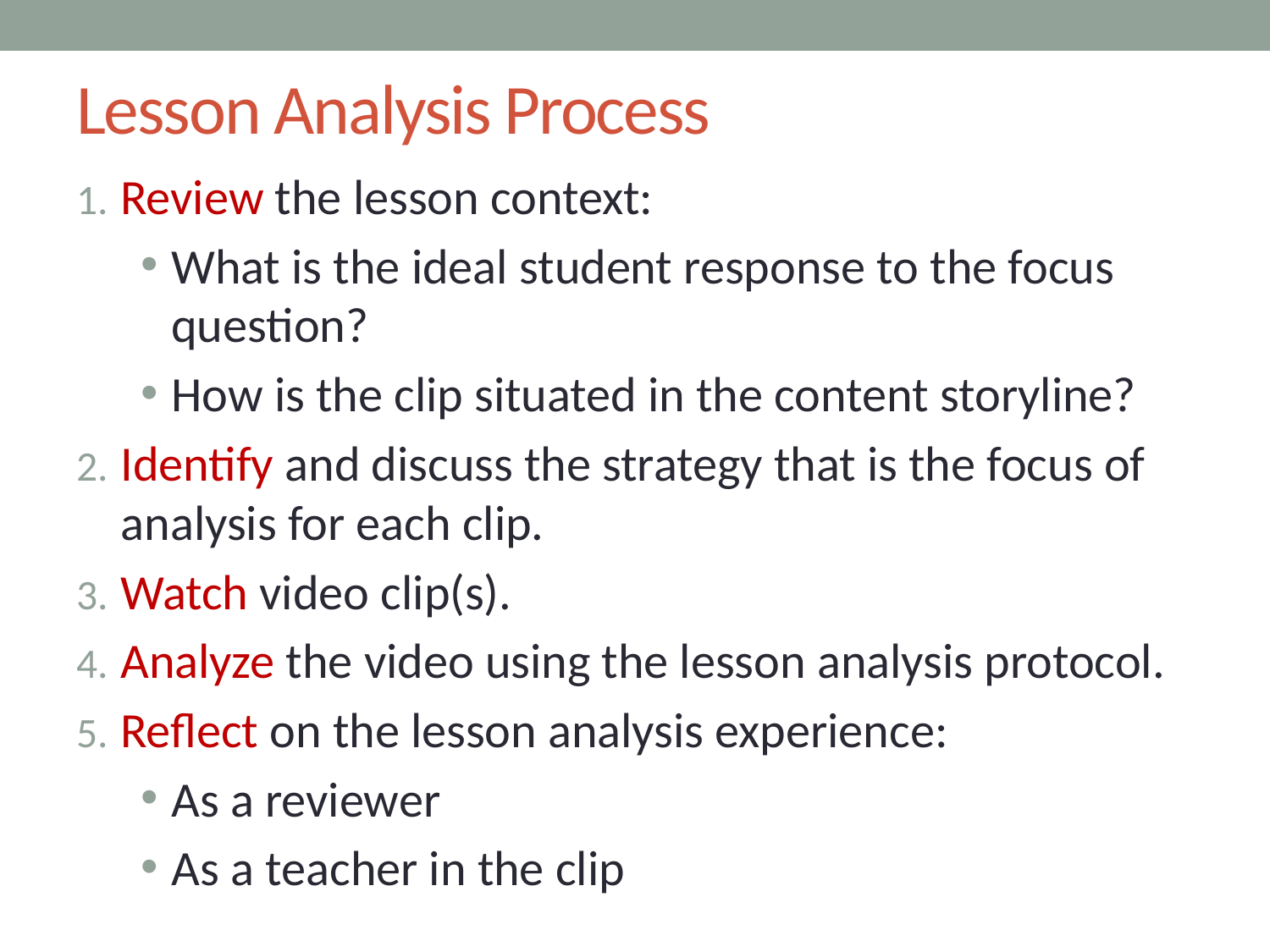

# Lesson Analysis Process
Review the lesson context:
What is the ideal student response to the focus question?
How is the clip situated in the content storyline?
Identify and discuss the strategy that is the focus of analysis for each clip.
Watch video clip(s).
Analyze the video using the lesson analysis protocol.
Reflect on the lesson analysis experience:
As a reviewer
As a teacher in the clip